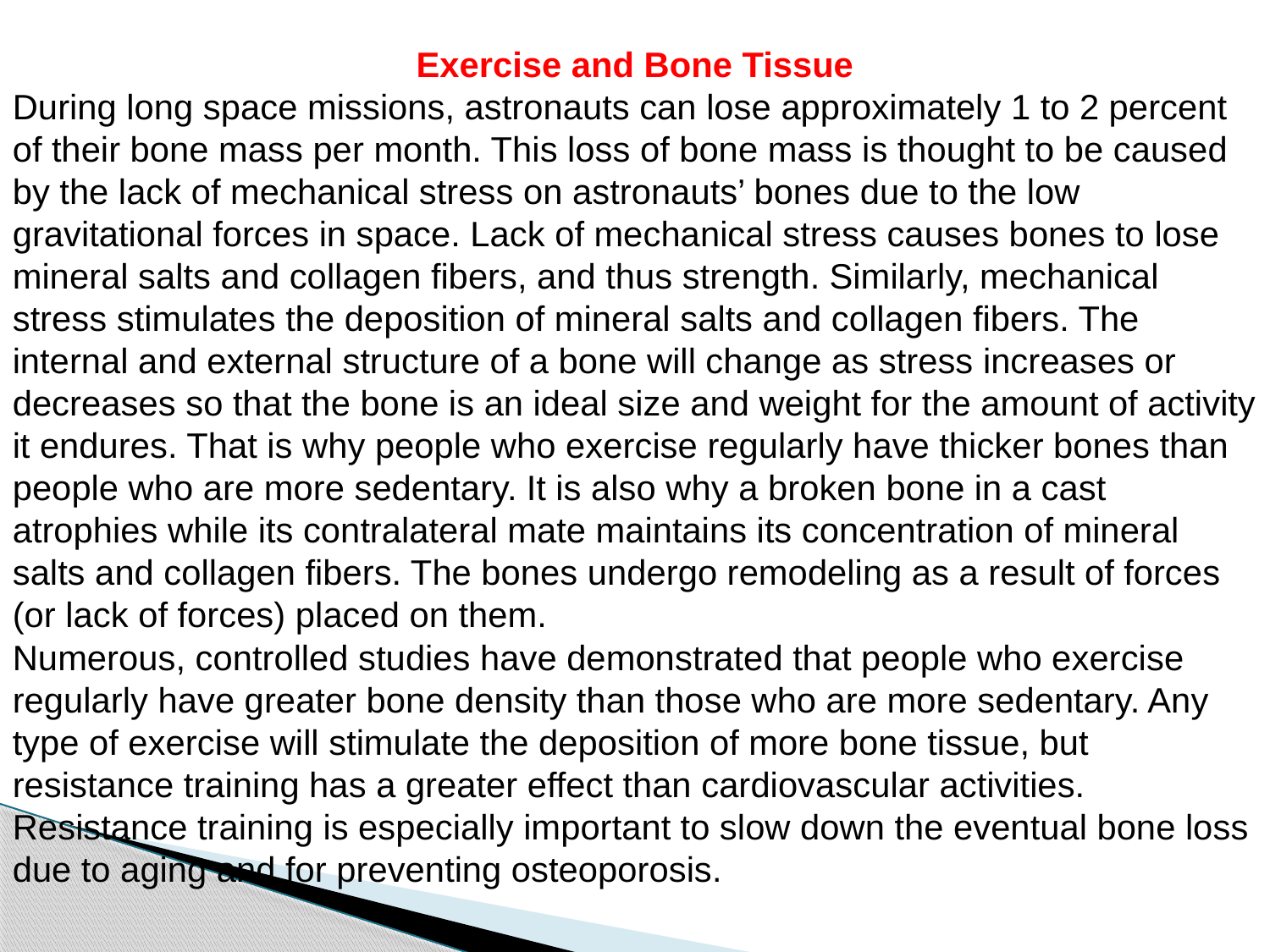

Exercise and Bone Tissue
During long space missions, astronauts can lose approximately 1 to 2 percent of their bone mass per month. This loss of bone mass is thought to be caused by the lack of mechanical stress on astronauts’ bones due to the low gravitational forces in space. Lack of mechanical stress causes bones to lose mineral salts and collagen fibers, and thus strength. Similarly, mechanical stress stimulates the deposition of mineral salts and collagen fibers. The internal and external structure of a bone will change as stress increases or decreases so that the bone is an ideal size and weight for the amount of activity it endures. That is why people who exercise regularly have thicker bones than people who are more sedentary. It is also why a broken bone in a cast atrophies while its contralateral mate maintains its concentration of mineral salts and collagen fibers. The bones undergo remodeling as a result of forces (or lack of forces) placed on them.
Numerous, controlled studies have demonstrated that people who exercise regularly have greater bone density than those who are more sedentary. Any type of exercise will stimulate the deposition of more bone tissue, but resistance training has a greater effect than cardiovascular activities. Resistance training is especially important to slow down the eventual bone loss due to aging and for preventing osteoporosis.